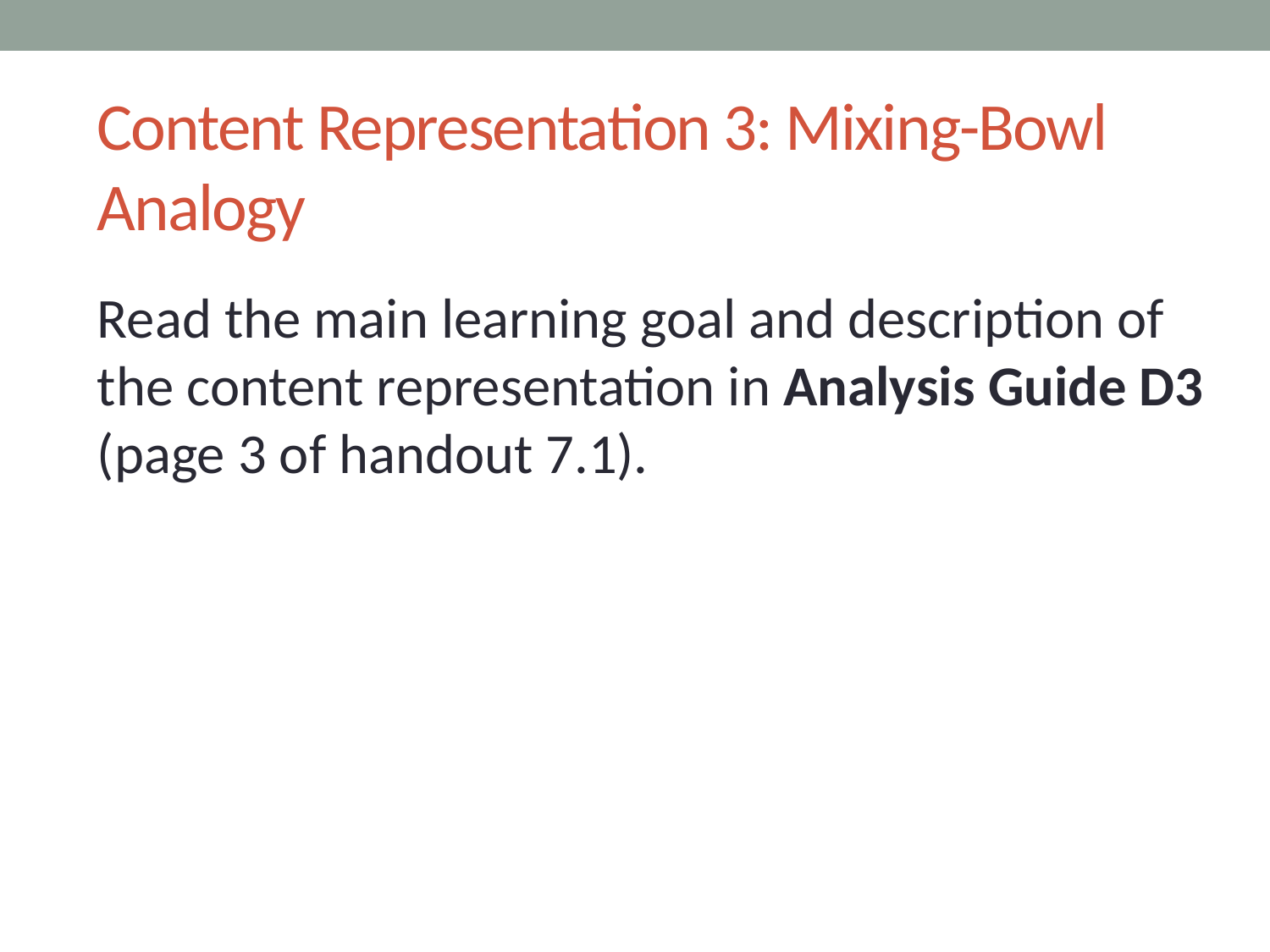

# Content Representation 3: Mixing-Bowl Analogy
Read the main learning goal and description of the content representation in Analysis Guide D3 (page 3 of handout 7.1).